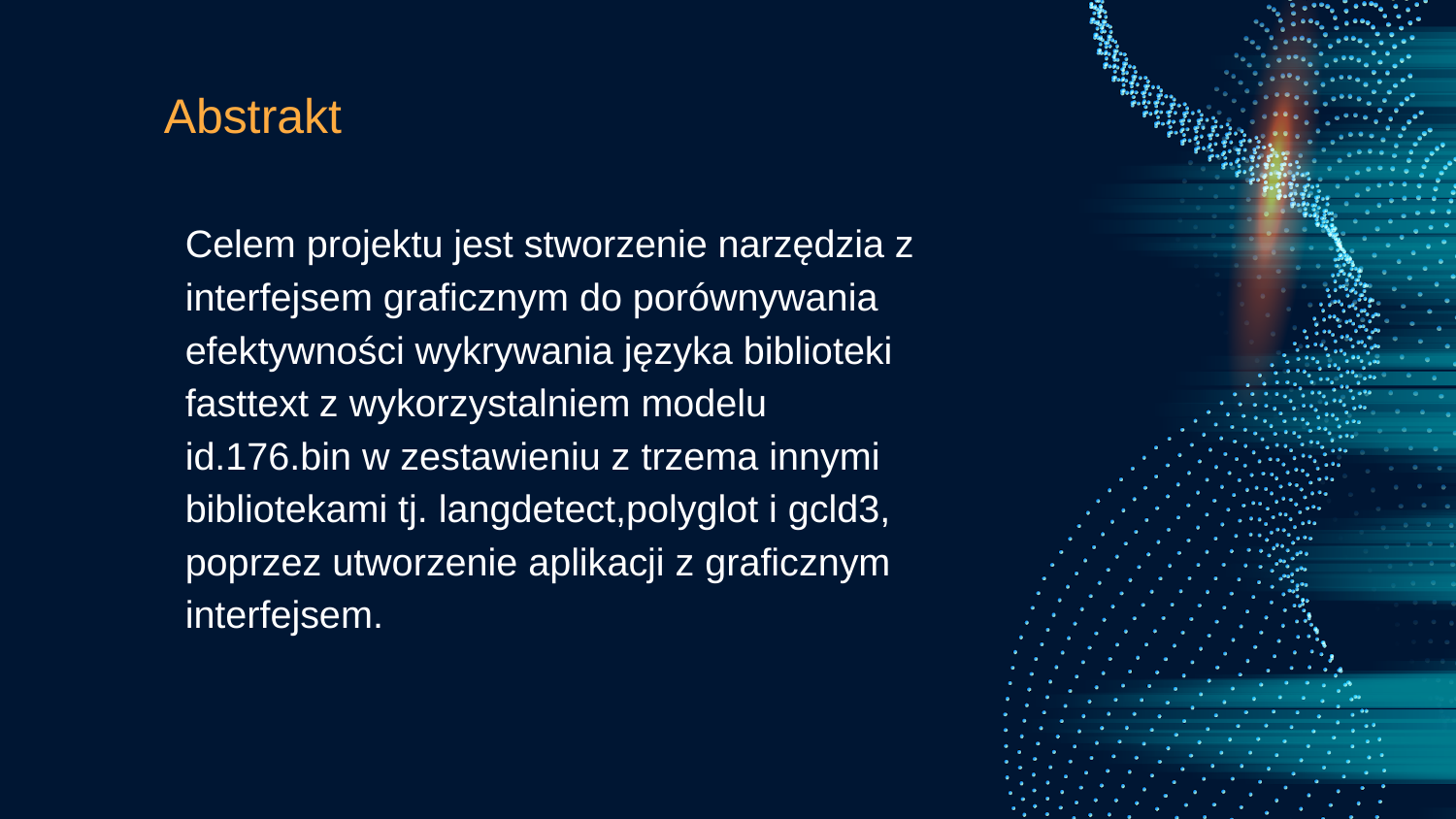

# Abstrakt
Celem projektu jest stworzenie narzędzia z interfejsem graficznym do porównywania efektywności wykrywania języka biblioteki fasttext z wykorzystalniem modelu id.176.bin w zestawieniu z trzema innymi bibliotekami tj. langdetect,polyglot i gcld3, poprzez utworzenie aplikacji z graficznym interfejsem.